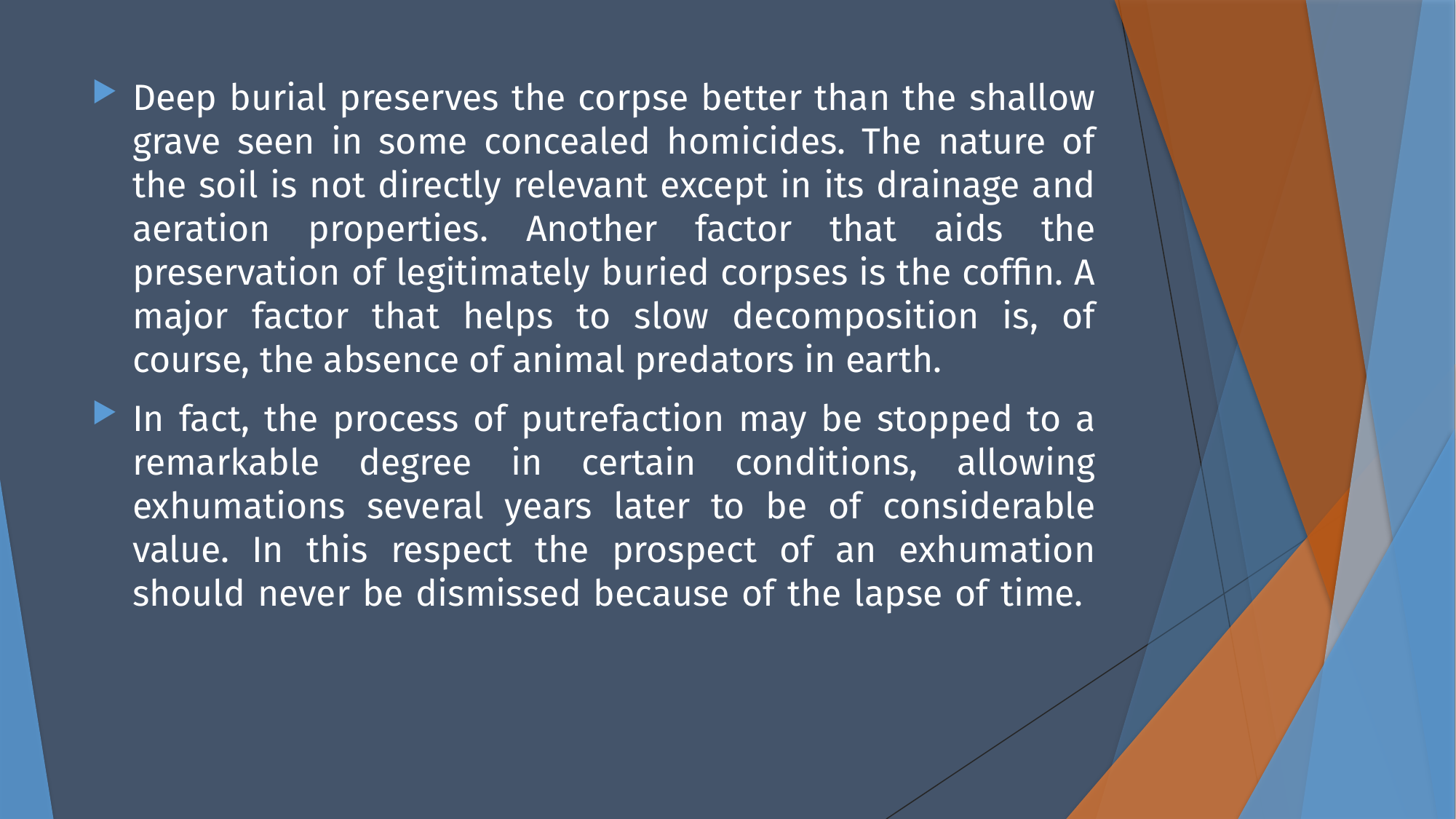

Deep burial preserves the corpse better than the shallow grave seen in some concealed homicides. The nature of the soil is not directly relevant except in its drainage and aeration properties. Another factor that aids the preservation of legitimately buried corpses is the coffin. A major factor that helps to slow decomposition is, of course, the absence of animal predators in earth.
In fact, the process of putrefaction may be stopped to a remarkable degree in certain conditions, allowing exhumations several years later to be of considerable value. In this respect the prospect of an exhumation should never be dismissed because of the lapse of time.